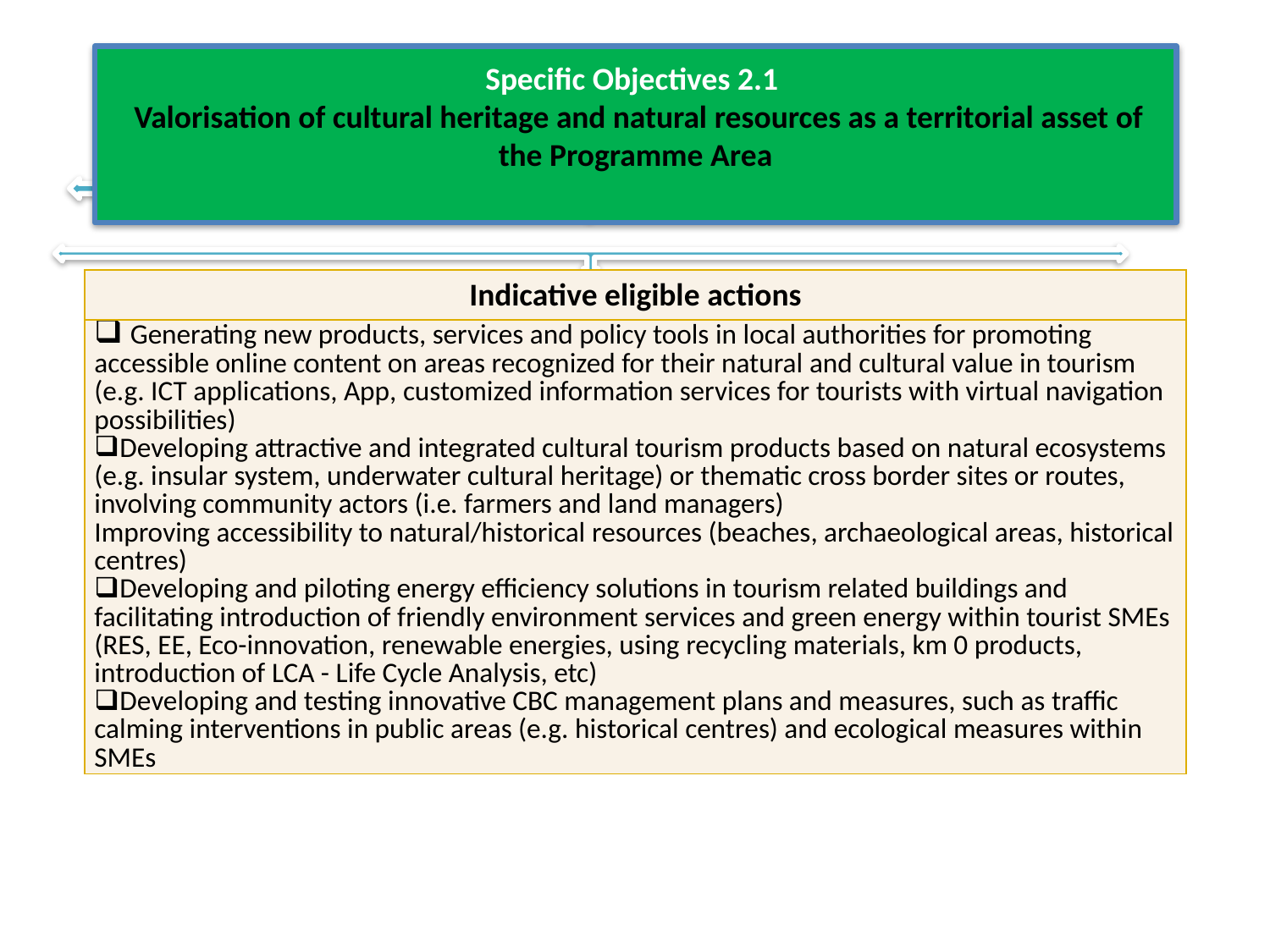

Specific Objectives 2.1
 Valorisation of cultural heritage and natural resources as a territorial asset of the Programme Area

| Indicative eligible actions |
| --- |
| Generating new products, services and policy tools in local authorities for promoting accessible online content on areas recognized for their natural and cultural value in tourism (e.g. ICT applications, App, customized information services for tourists with virtual navigation possibilities) Developing attractive and integrated cultural tourism products based on natural ecosystems (e.g. insular system, underwater cultural heritage) or thematic cross border sites or routes, involving community actors (i.e. farmers and land managers) Improving accessibility to natural/historical resources (beaches, archaeological areas, historical centres) Developing and piloting energy efficiency solutions in tourism related buildings and facilitating introduction of friendly environment services and green energy within tourist SMEs (RES, EE, Eco-innovation, renewable energies, using recycling materials, km 0 products, introduction of LCA - Life Cycle Analysis, etc) Developing and testing innovative CBC management plans and measures, such as traffic calming interventions in public areas (e.g. historical centres) and ecological measures within SMEs |